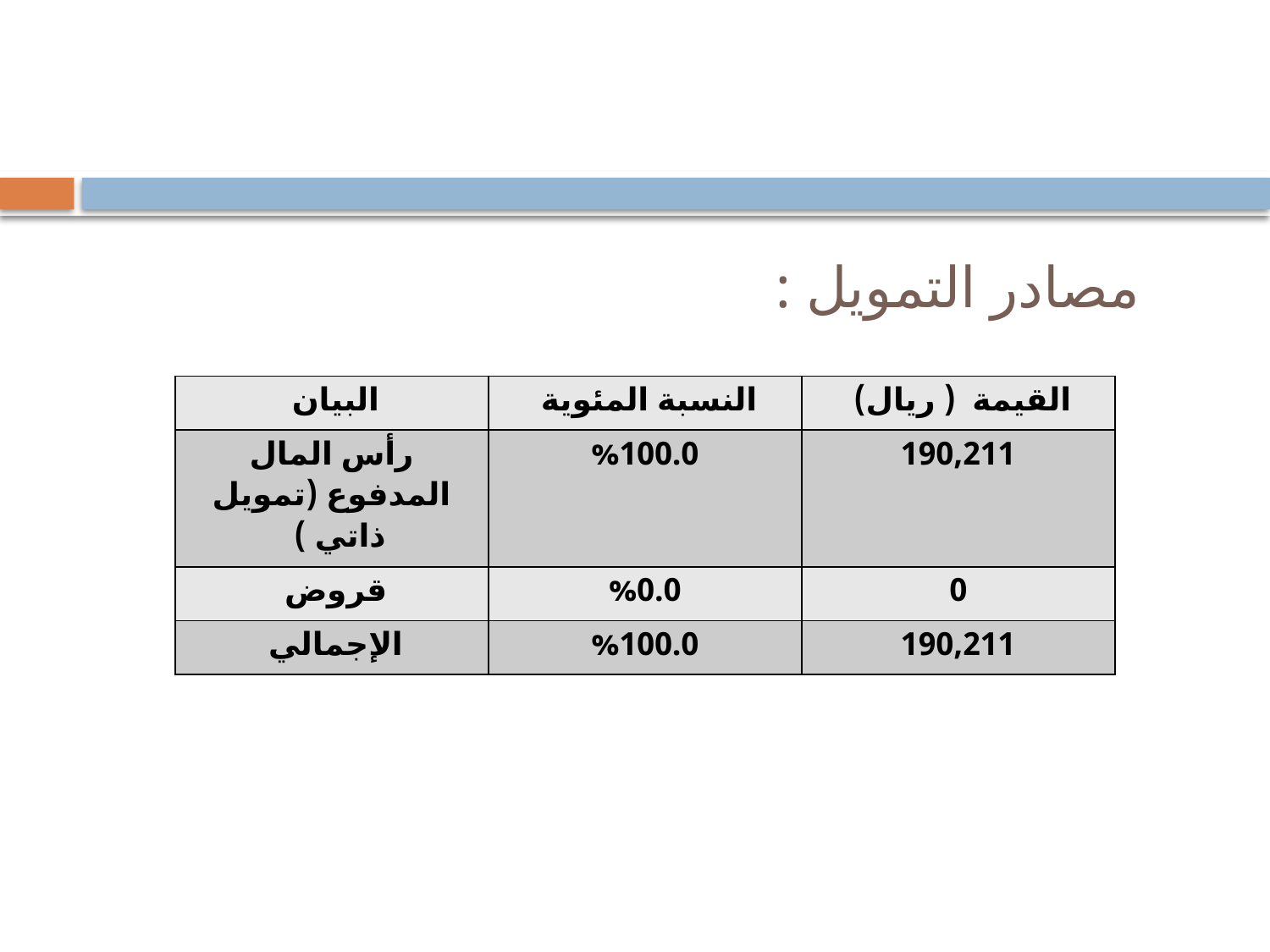

# مصادر التمويل :

| البيان | النسبة المئوية | القيمة ( ريال) |
| --- | --- | --- |
| رأس المال المدفوع (تمويل ذاتي ) | %100.0 | 190,211 |
| قروض | %0.0 | 0 |
| الإجمالي | %100.0 | 190,211 |